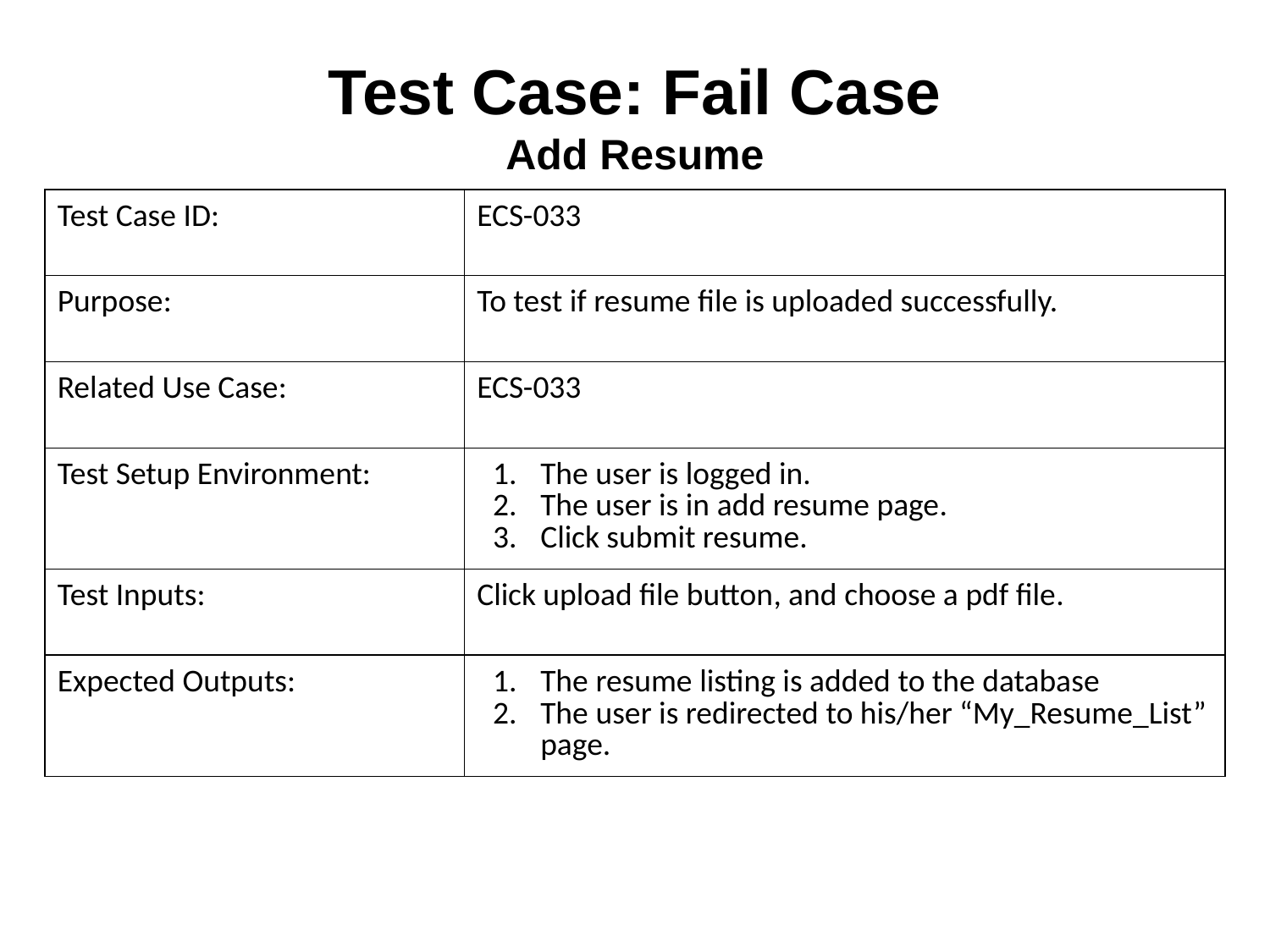

# Test Case: Fail Case
Add Resume
| Test Case ID: | ECS-033 |
| --- | --- |
| Purpose: | To test if resume file is uploaded successfully. |
| Related Use Case: | ECS-033 |
| Test Setup Environment: | The user is logged in. The user is in add resume page. Click submit resume. |
| Test Inputs: | Click upload file button, and choose a pdf file. |
| Expected Outputs: | The resume listing is added to the database The user is redirected to his/her “My\_Resume\_List” page. |